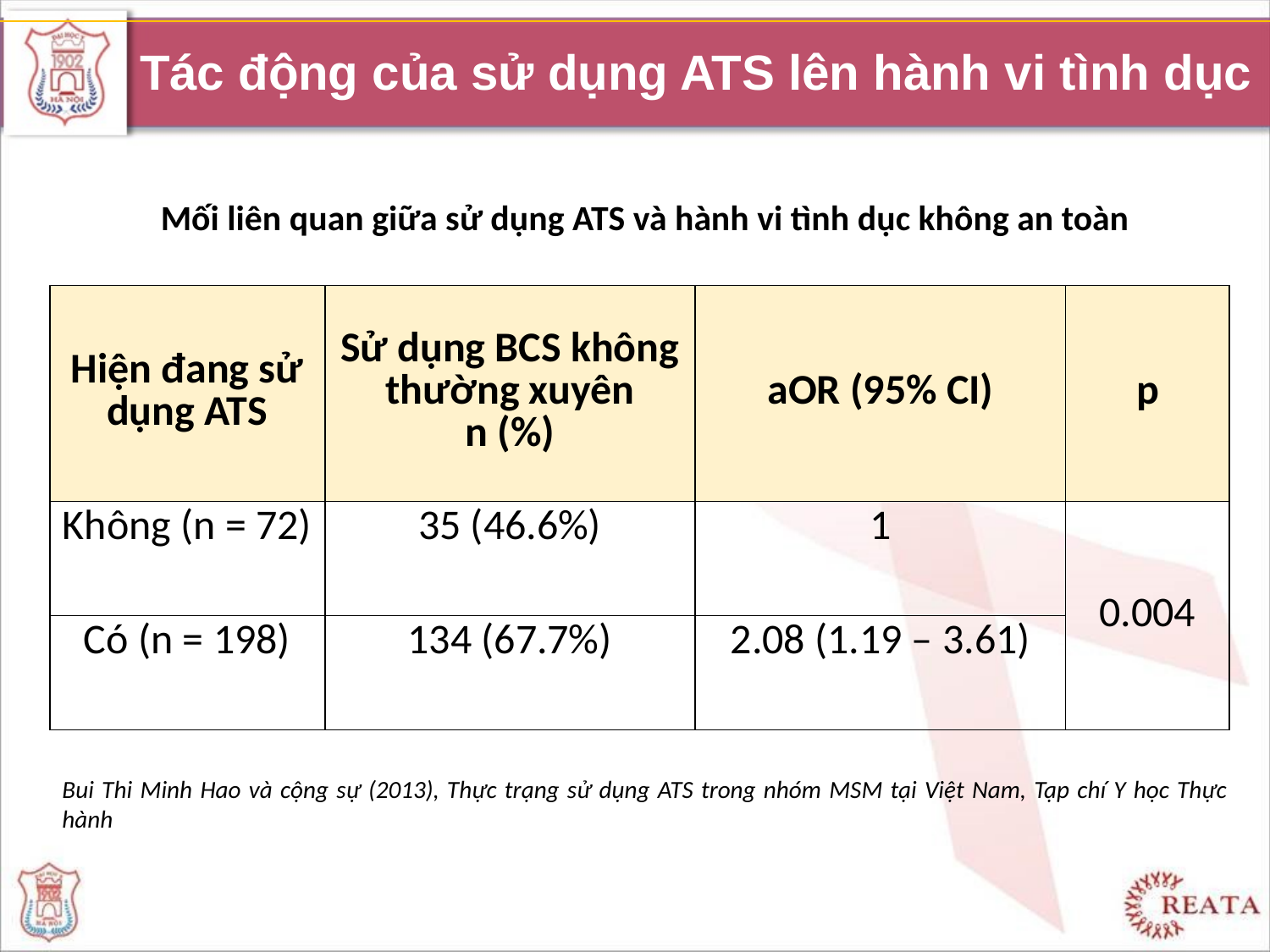

# Tác động của sử dụng ATS lên hành vi tình dục
Mối liên quan giữa sử dụng ATS và hành vi tình dục không an toàn
| Hiện đang sử dụng ATS | Sử dụng BCS không thường xuyên n (%) | aOR (95% CI) | p |
| --- | --- | --- | --- |
| Không (n = 72) | 35 (46.6%) | 1 | 0.004 |
| Có (n = 198) | 134 (67.7%) | 2.08 (1.19 – 3.61) |  |
Bui Thi Minh Hao và cộng sự (2013), Thực trạng sử dụng ATS trong nhóm MSM tại Việt Nam, Tạp chí Y học Thực hành